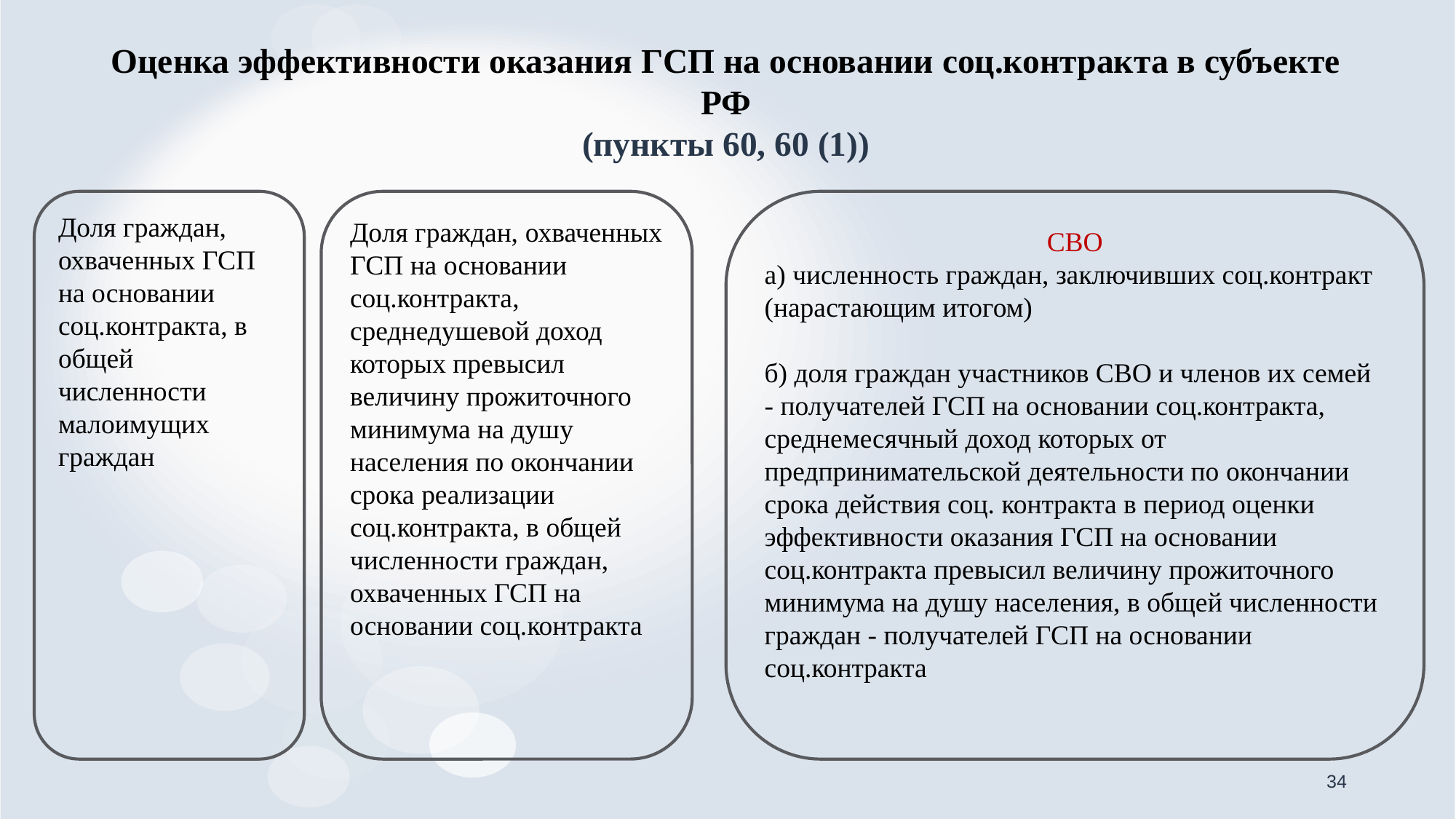

# Оценка эффективности оказания ГСП на основании соц.контракта в субъекте РФ (пункты 60, 60 (1))
Доля граждан, охваченных ГСП на основании соц.контракта, в общей численности малоимущих граждан
Доля граждан, охваченных ГСП на основании соц.контракта, среднедушевой доход которых превысил величину прожиточного минимума на душу населения по окончании срока реализации соц.контракта, в общей численности граждан, охваченных ГСП на основании соц.контракта
СВО
а) численность граждан, заключивших соц.контракт (нарастающим итогом)
б) доля граждан участников СВО и членов их семей - получателей ГСП на основании соц.контракта, среднемесячный доход которых от предпринимательской деятельности по окончании срока действия соц. контракта в период оценки эффективности оказания ГСП на основании соц.контракта превысил величину прожиточного минимума на душу населения, в общей численности граждан - получателей ГСП на основании соц.контракта

34